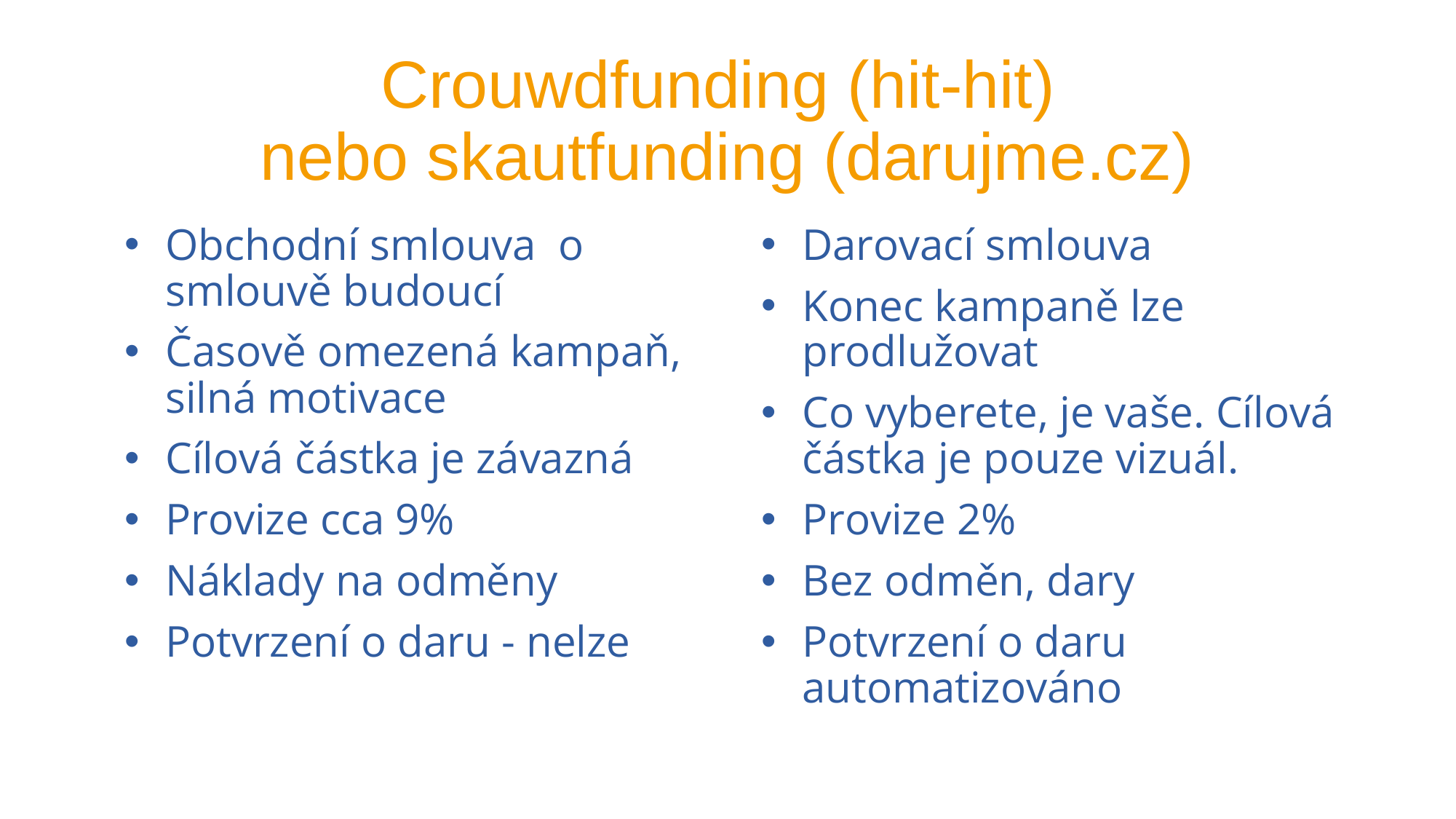

# Crouwdfunding (hit-hit) nebo skautfunding (darujme.cz)
Obchodní smlouva  o smlouvě budoucí
Časově omezená kampaň, silná motivace
Cílová částka je závazná
Provize cca 9%
Náklady na odměny
Potvrzení o daru - nelze
Darovací smlouva
Konec kampaně lze prodlužovat
Co vyberete, je vaše. Cílová částka je pouze vizuál.
Provize 2%
Bez odměn, dary
Potvrzení o daru automatizováno